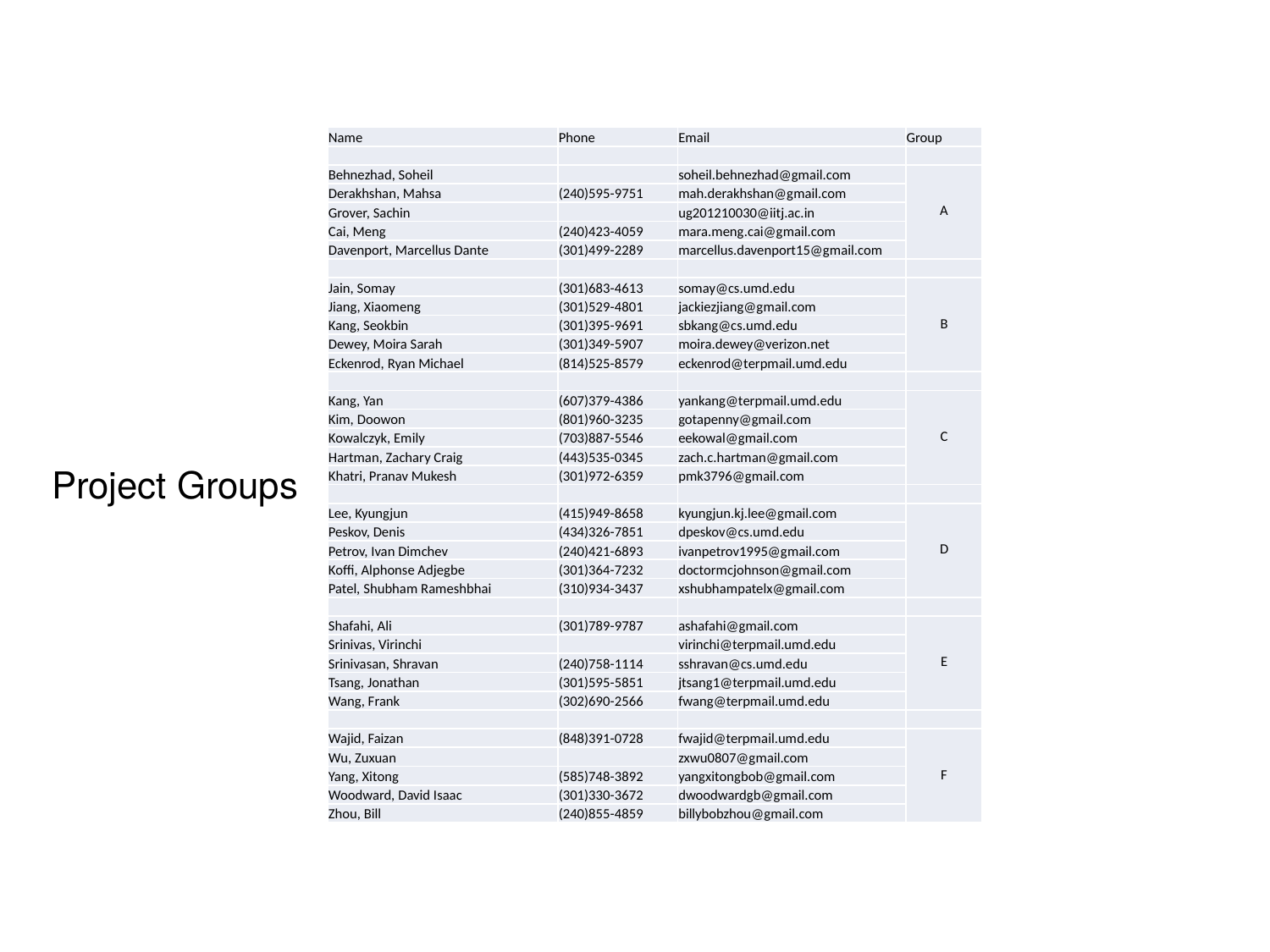

| Name | Phone | Email | Group |
| --- | --- | --- | --- |
|  |  |  |  |
| Behnezhad, Soheil |  | soheil.behnezhad@gmail.com | A |
| Derakhshan, Mahsa | (240)595-9751 | mah.derakhshan@gmail.com |  |
| Grover, Sachin |  | ug201210030@iitj.ac.in |  |
| Cai, Meng | (240)423-4059 | mara.meng.cai@gmail.com |  |
| Davenport, Marcellus Dante | (301)499-2289 | marcellus.davenport15@gmail.com |  |
|  |  |  |  |
| Jain, Somay | (301)683-4613 | somay@cs.umd.edu | B |
| Jiang, Xiaomeng | (301)529-4801 | jackiezjiang@gmail.com |  |
| Kang, Seokbin | (301)395-9691 | sbkang@cs.umd.edu |  |
| Dewey, Moira Sarah | (301)349-5907 | moira.dewey@verizon.net |  |
| Eckenrod, Ryan Michael | (814)525-8579 | eckenrod@terpmail.umd.edu |  |
|  |  |  |  |
| Kang, Yan | (607)379-4386 | yankang@terpmail.umd.edu | C |
| Kim, Doowon | (801)960-3235 | gotapenny@gmail.com |  |
| Kowalczyk, Emily | (703)887-5546 | eekowal@gmail.com |  |
| Hartman, Zachary Craig | (443)535-0345 | zach.c.hartman@gmail.com |  |
| Khatri, Pranav Mukesh | (301)972-6359 | pmk3796@gmail.com |  |
|  |  |  |  |
| Lee, Kyungjun | (415)949-8658 | kyungjun.kj.lee@gmail.com | D |
| Peskov, Denis | (434)326-7851 | dpeskov@cs.umd.edu |  |
| Petrov, Ivan Dimchev | (240)421-6893 | ivanpetrov1995@gmail.com |  |
| Koffi, Alphonse Adjegbe | (301)364-7232 | doctormcjohnson@gmail.com |  |
| Patel, Shubham Rameshbhai | (310)934-3437 | xshubhampatelx@gmail.com |  |
|  |  |  |  |
| Shafahi, Ali | (301)789-9787 | ashafahi@gmail.com | E |
| Srinivas, Virinchi |  | virinchi@terpmail.umd.edu |  |
| Srinivasan, Shravan | (240)758-1114 | sshravan@cs.umd.edu |  |
| Tsang, Jonathan | (301)595-5851 | jtsang1@terpmail.umd.edu |  |
| Wang, Frank | (302)690-2566 | fwang@terpmail.umd.edu |  |
|  |  |  |  |
| Wajid, Faizan | (848)391-0728 | fwajid@terpmail.umd.edu | F |
| Wu, Zuxuan |  | zxwu0807@gmail.com |  |
| Yang, Xitong | (585)748-3892 | yangxitongbob@gmail.com |  |
| Woodward, David Isaac | (301)330-3672 | dwoodwardgb@gmail.com |  |
| Zhou, Bill | (240)855-4859 | billybobzhou@gmail.com |  |
Project Groups